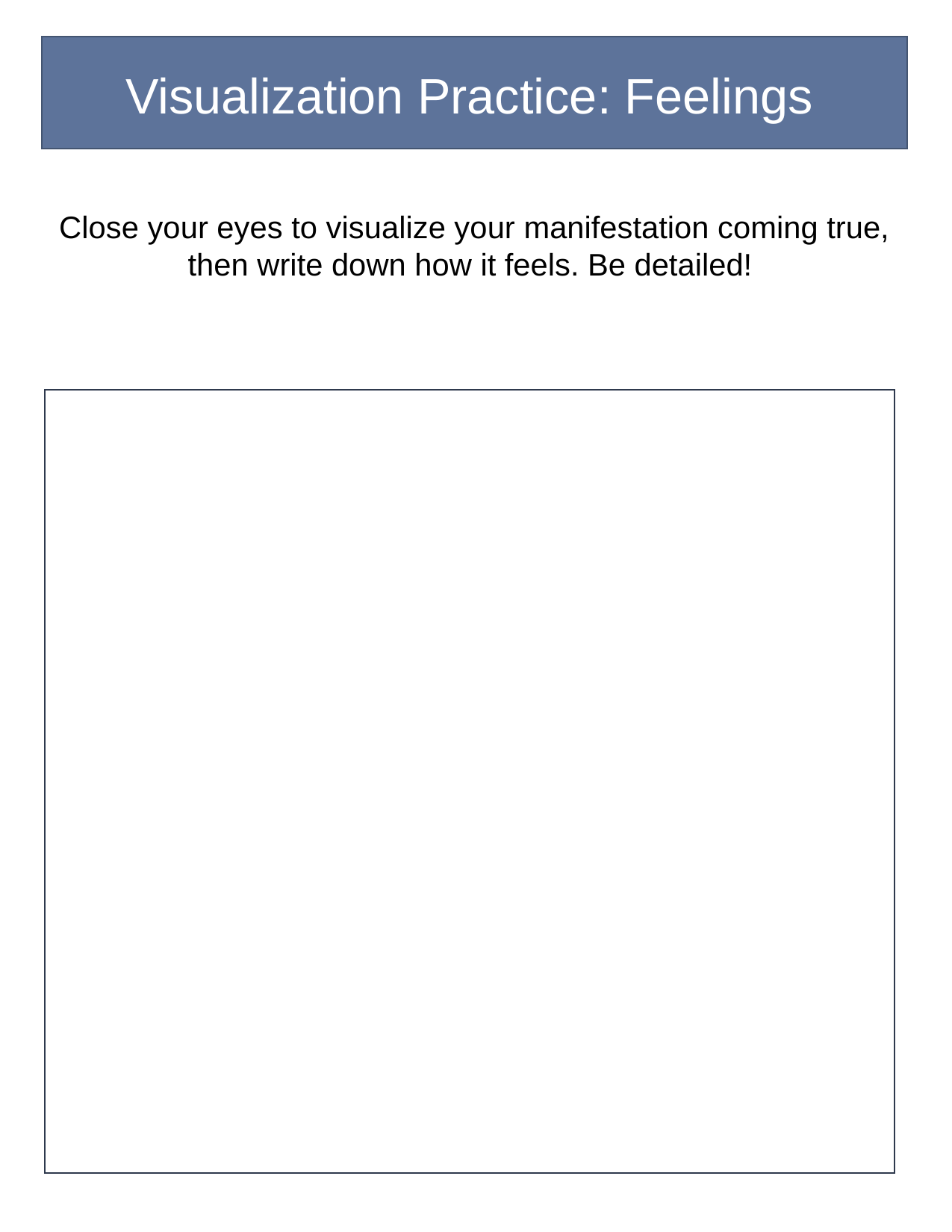

Visualization Practice: Feelings
Close your eyes to visualize your manifestation coming true, then write down how it feels. Be detailed!